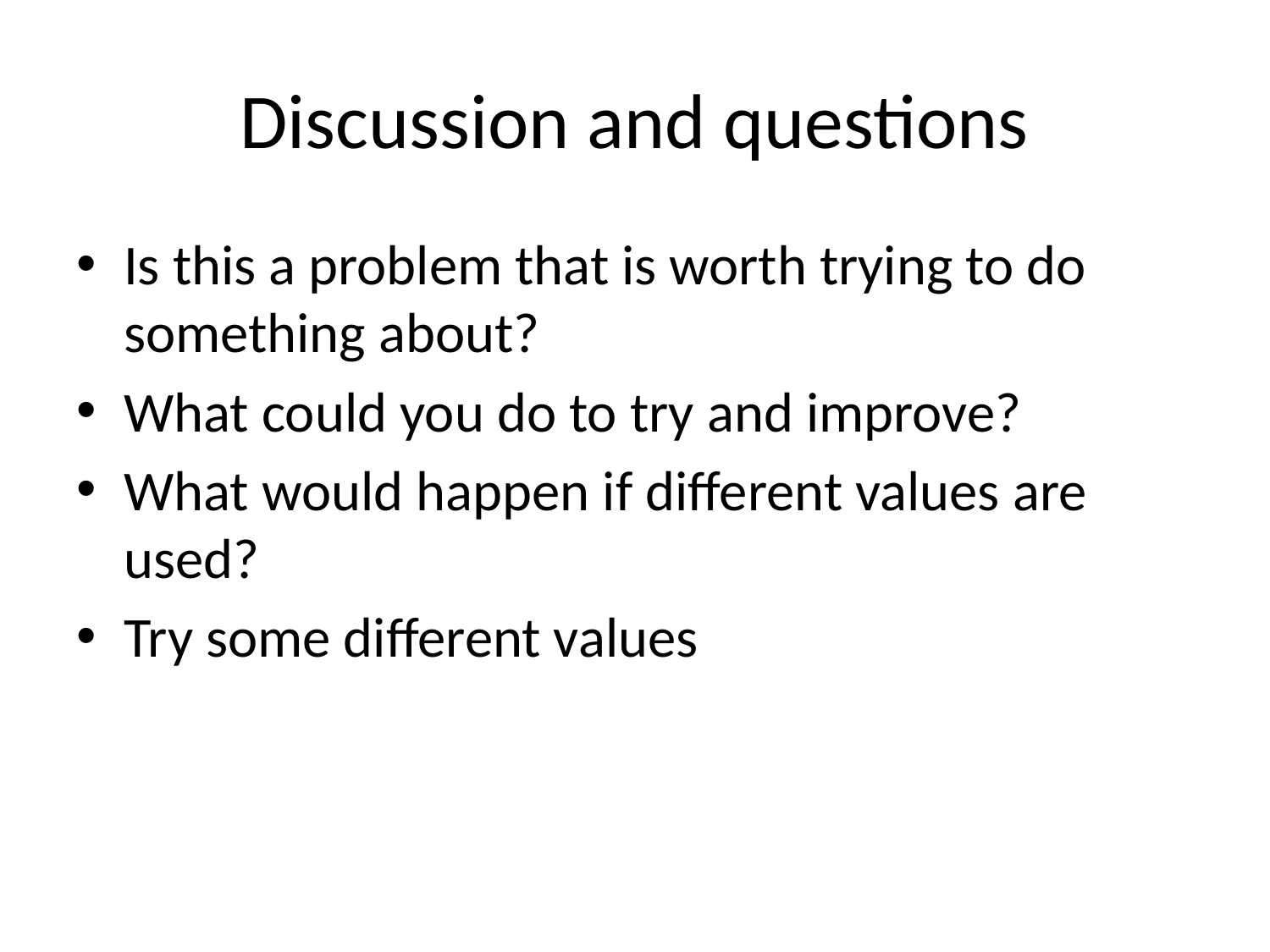

# Discussion and questions
Is this a problem that is worth trying to do something about?
What could you do to try and improve?
What would happen if different values are used?
Try some different values